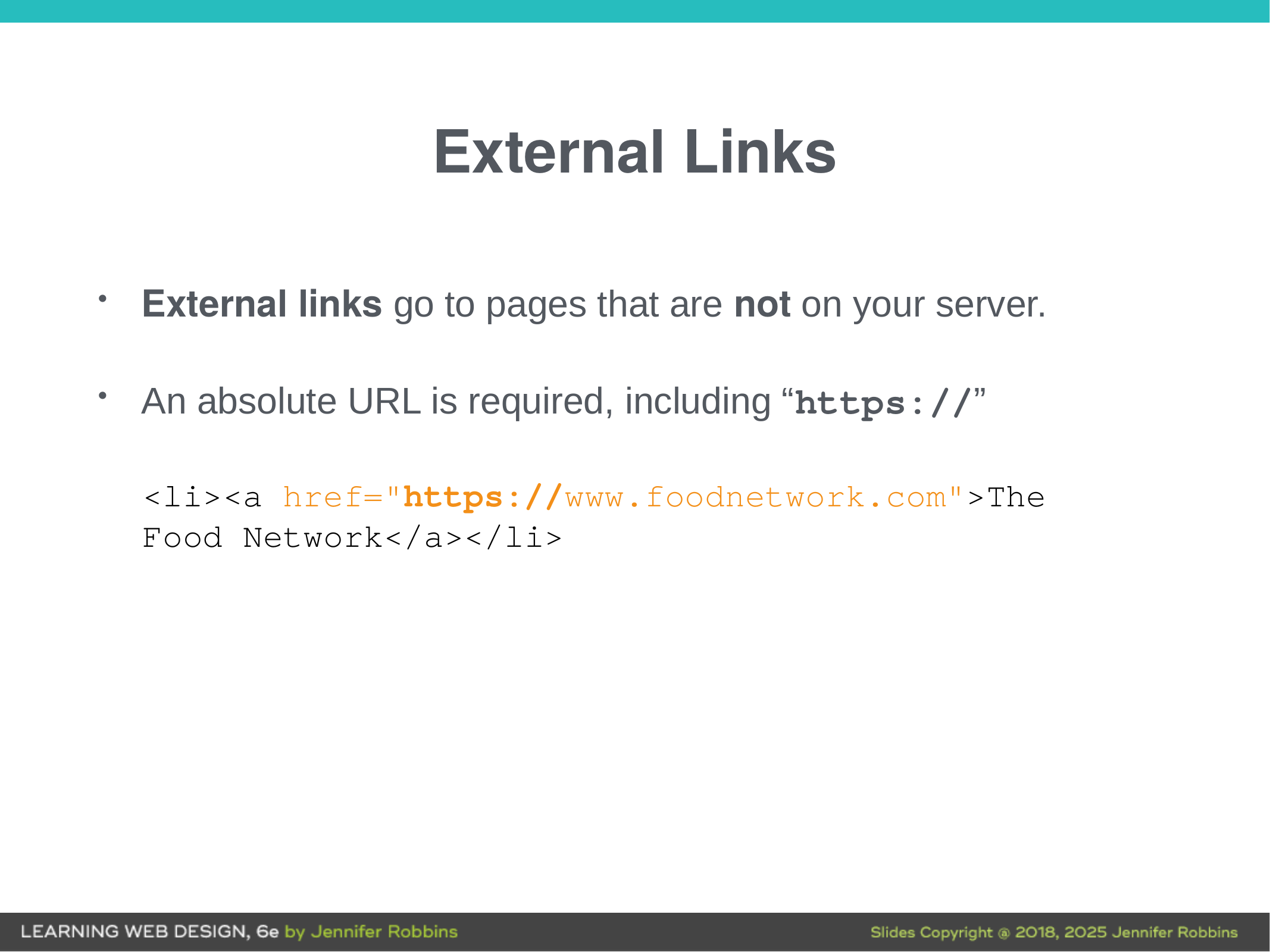

# External Links
External links go to pages that are not on your server.
An absolute URL is required, including “https://”
<li><a href="https://www.foodnetwork.com">The Food Network</a></li>